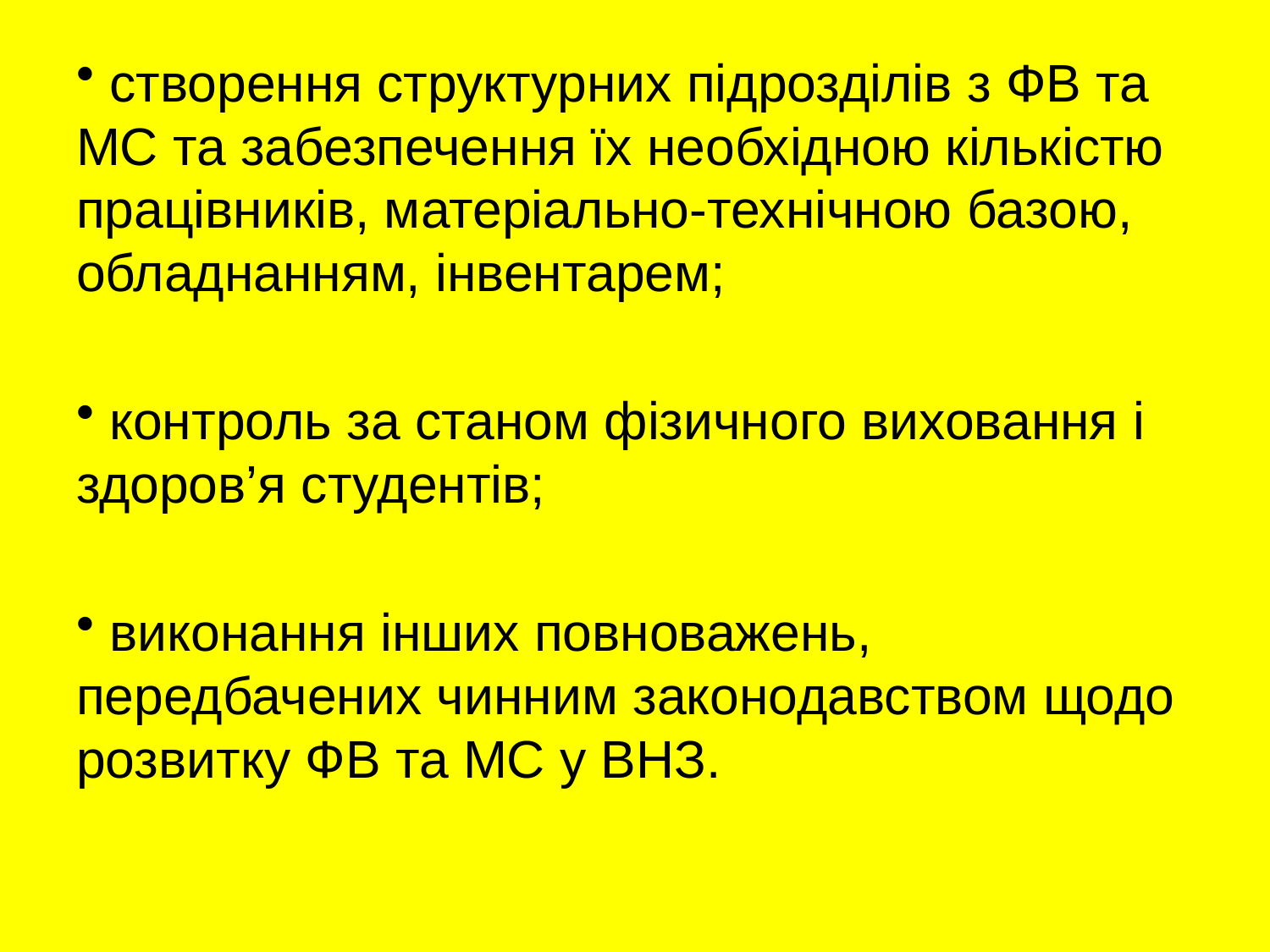

створення структурних підрозділів з ФВ та МС та забезпечення їх необхідною кількістю працівників, матеріально-технічною базою, обладнанням, інвентарем;

 контроль за станом фізичного виховання і здоров’я студентів;

 виконання інших повноважень, передбачених чинним законодавством щодо розвитку ФВ та МС у ВНЗ.